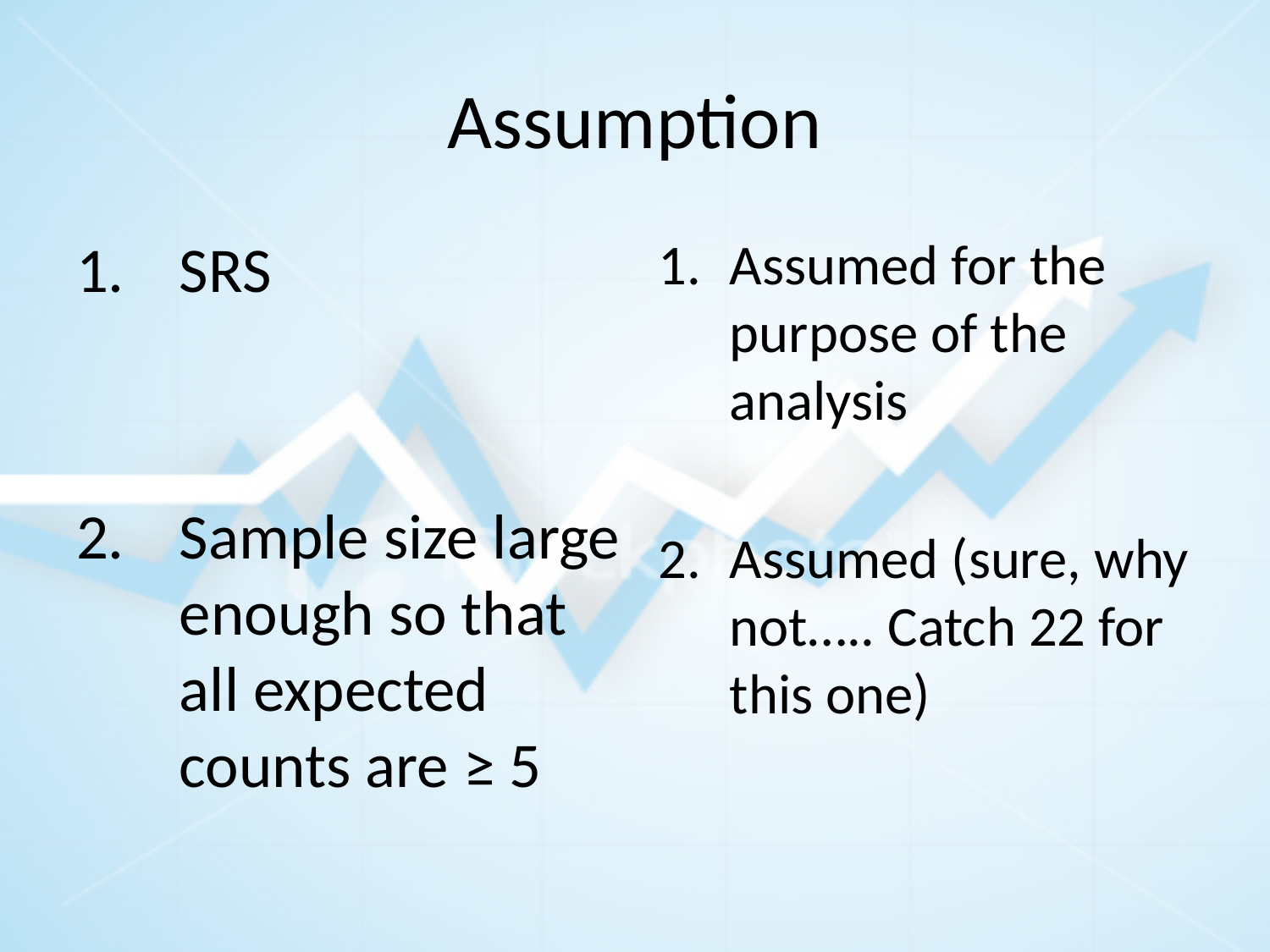

# Assumption
SRS

Sample size large enough so that all expected counts are ≥ 5
Assumed for the purpose of the analysis

Assumed (sure, why not….. Catch 22 for this one)